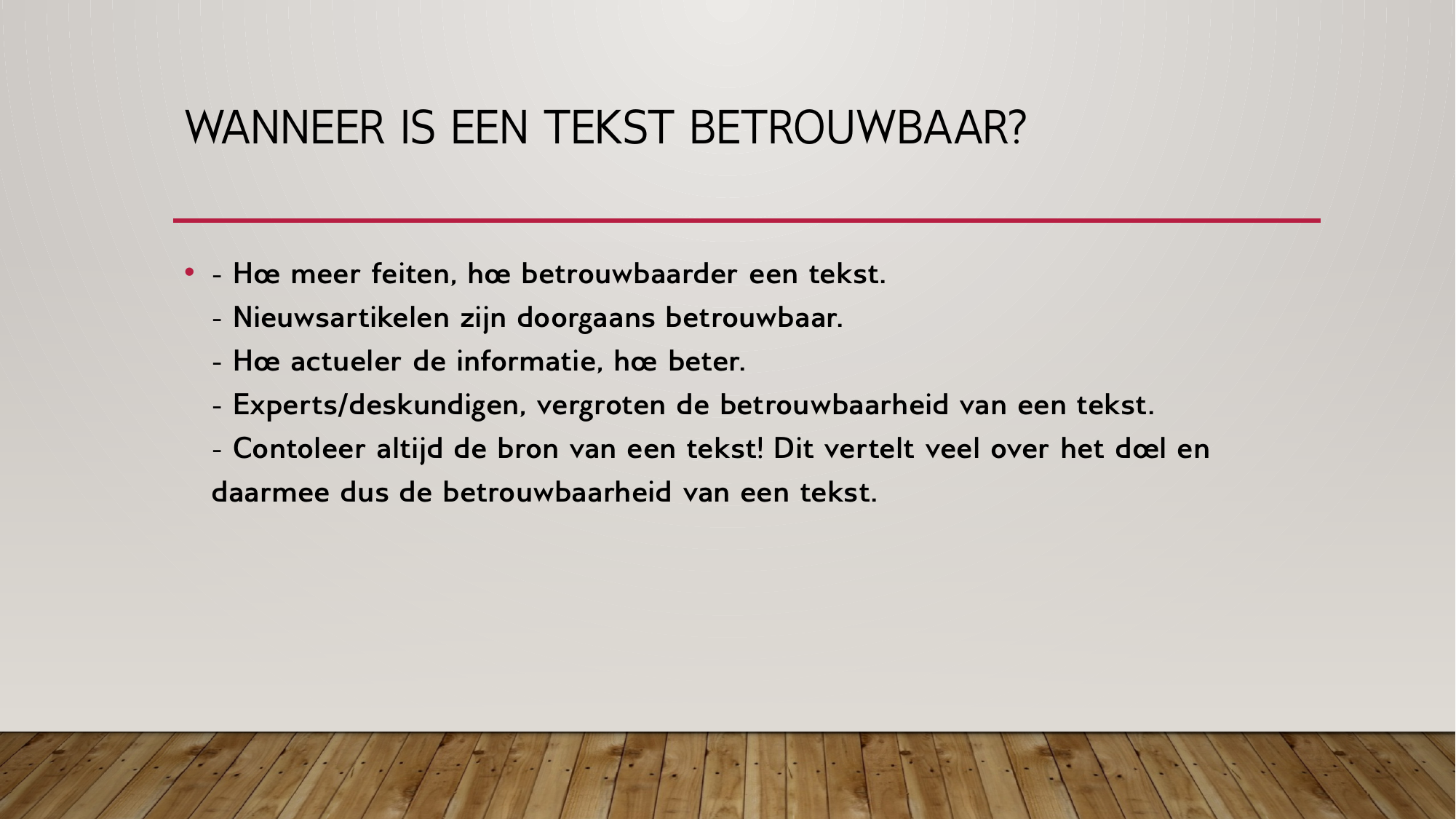

# Wanneer is een tekst betrouwbaar?
- Hoe meer feiten, hoe betrouwbaarder een tekst.
- Nieuwsartikelen zijn doorgaans betrouwbaar.
- Hoe actueler de informatie, hoe beter.
- Experts/deskundigen, vergroten de betrouwbaarheid van een tekst.
- Contoleer altijd de bron van een tekst! Dit vertelt veel over het doel en daarmee dus de betrouwbaarheid van een tekst.